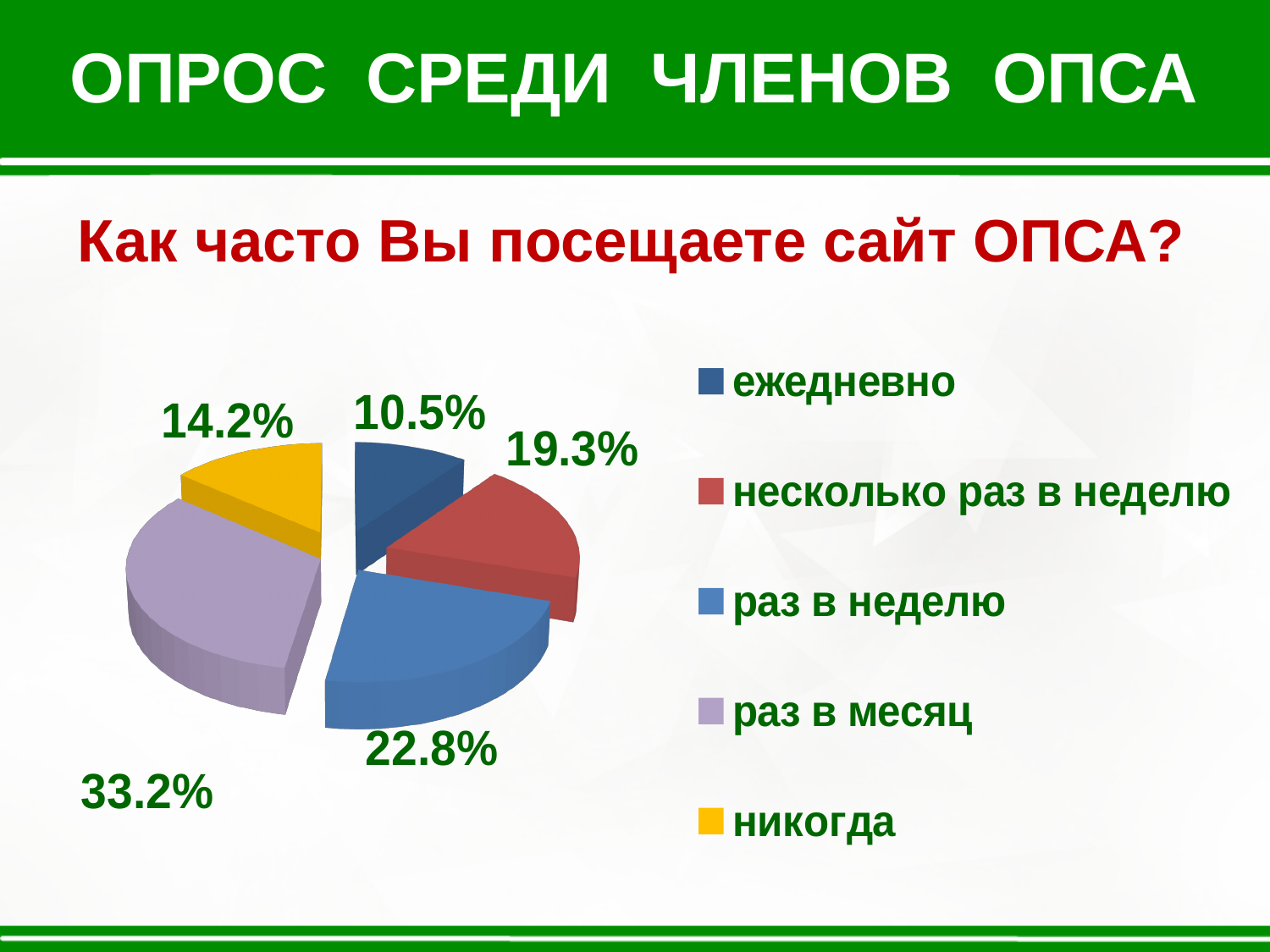

ОПРОС  СРЕДИ  ЧЛЕНОВ  ОПСА
Как часто Вы посещаете сайт ОПСА?

[unsupported chart]